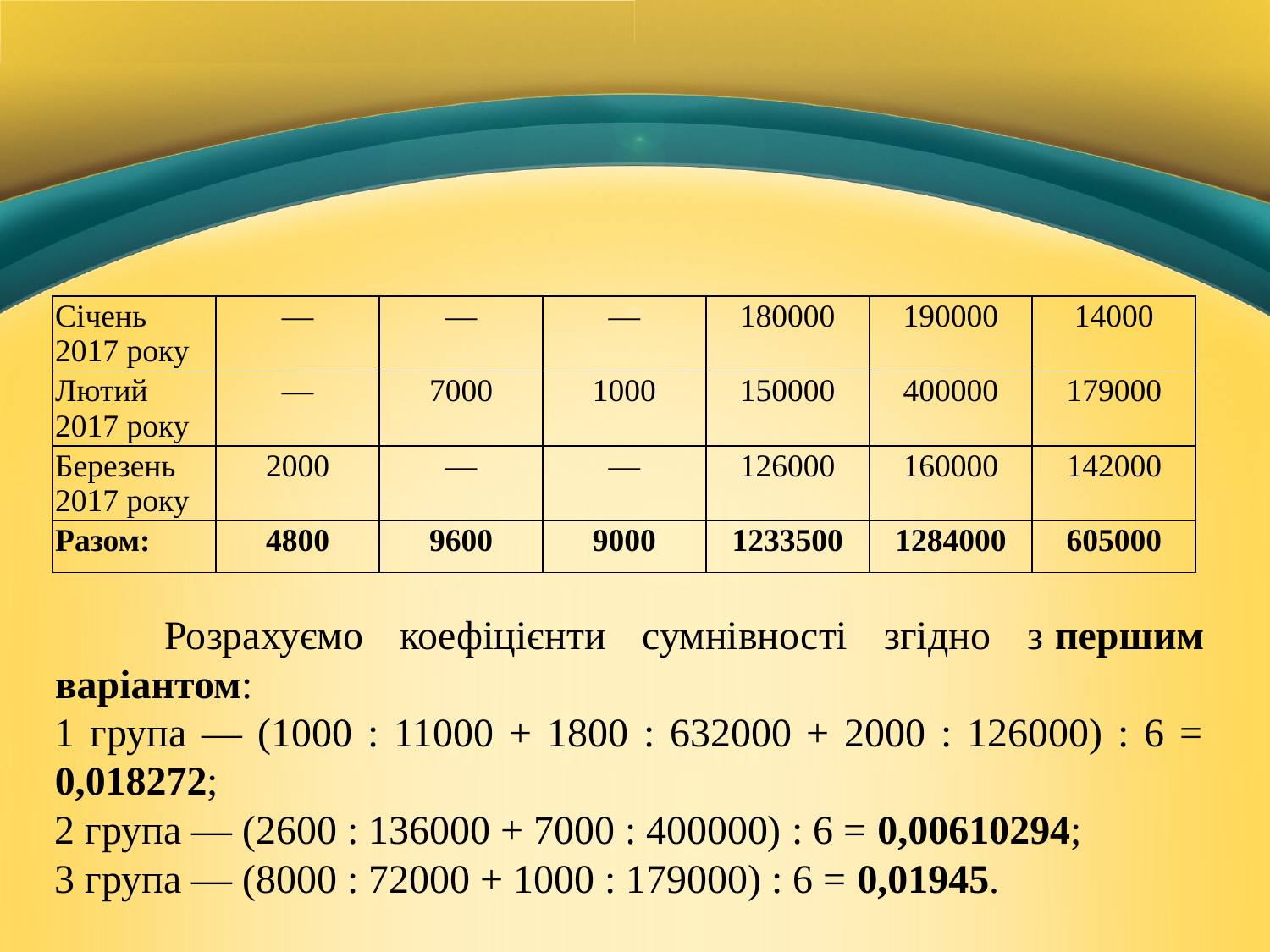

| Січень 2017 року | — | — | — | 180000 | 190000 | 14000 |
| --- | --- | --- | --- | --- | --- | --- |
| Лютий 2017 року | — | 7000 | 1000 | 150000 | 400000 | 179000 |
| Березень 2017 року | 2000 | — | — | 126000 | 160000 | 142000 |
| Разом: | 4800 | 9600 | 9000 | 1233500 | 1284000 | 605000 |
   Розрахуємо коефіцієнти сумнівності згідно з першим варіантом:
1 група — (1000 : 11000 + 1800 : 632000 + 2000 : 126000) : 6 = 0,018272;
2 група — (2600 : 136000 + 7000 : 400000) : 6 = 0,00610294;
3 група — (8000 : 72000 + 1000 : 179000) : 6 = 0,01945.